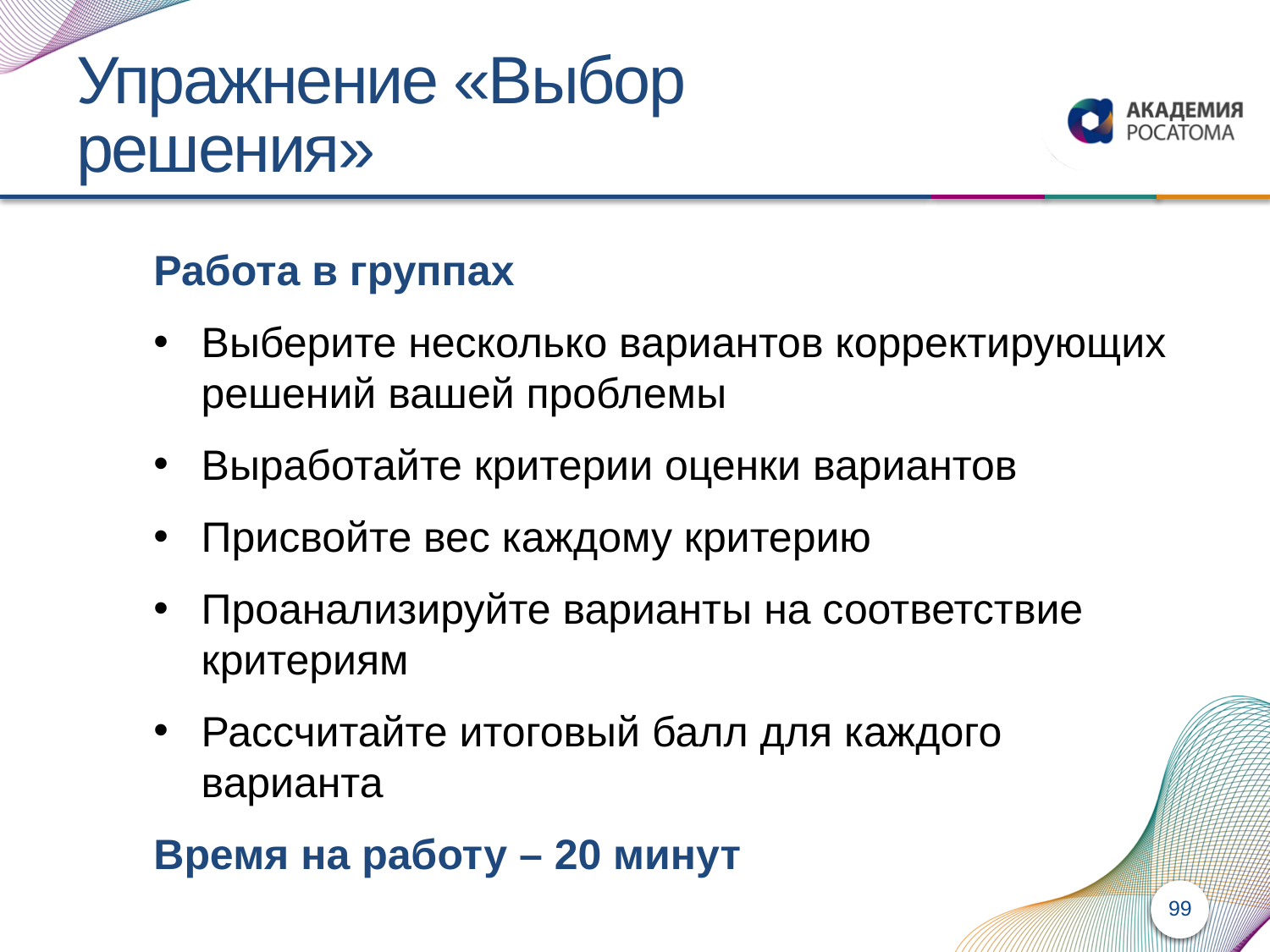

# Упражнение «Выбор решения»
Работа в группах
Выберите несколько вариантов корректирующих решений вашей проблемы
Выработайте критерии оценки вариантов
Присвойте вес каждому критерию
Проанализируйте варианты на соответствие критериям
Рассчитайте итоговый балл для каждого варианта
Время на работу – 20 минут
99